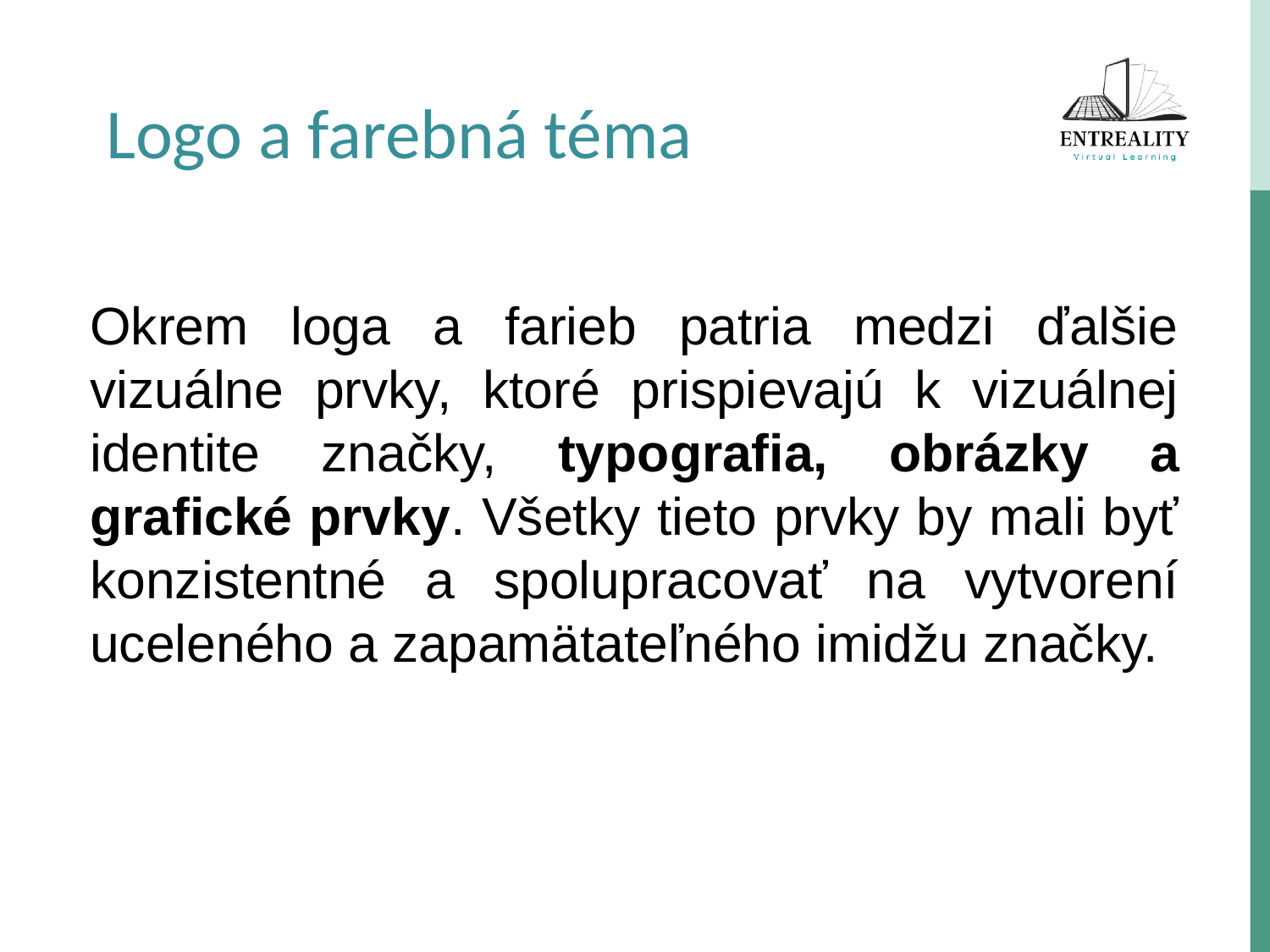

Logo a farebná téma

Okrem loga a farieb patria medzi ďalšie vizuálne prvky, ktoré prispievajú k vizuálnej identite značky, typografia, obrázky a grafické prvky. Všetky tieto prvky by mali byť konzistentné a spolupracovať na vytvorení uceleného a zapamätateľného imidžu značky.